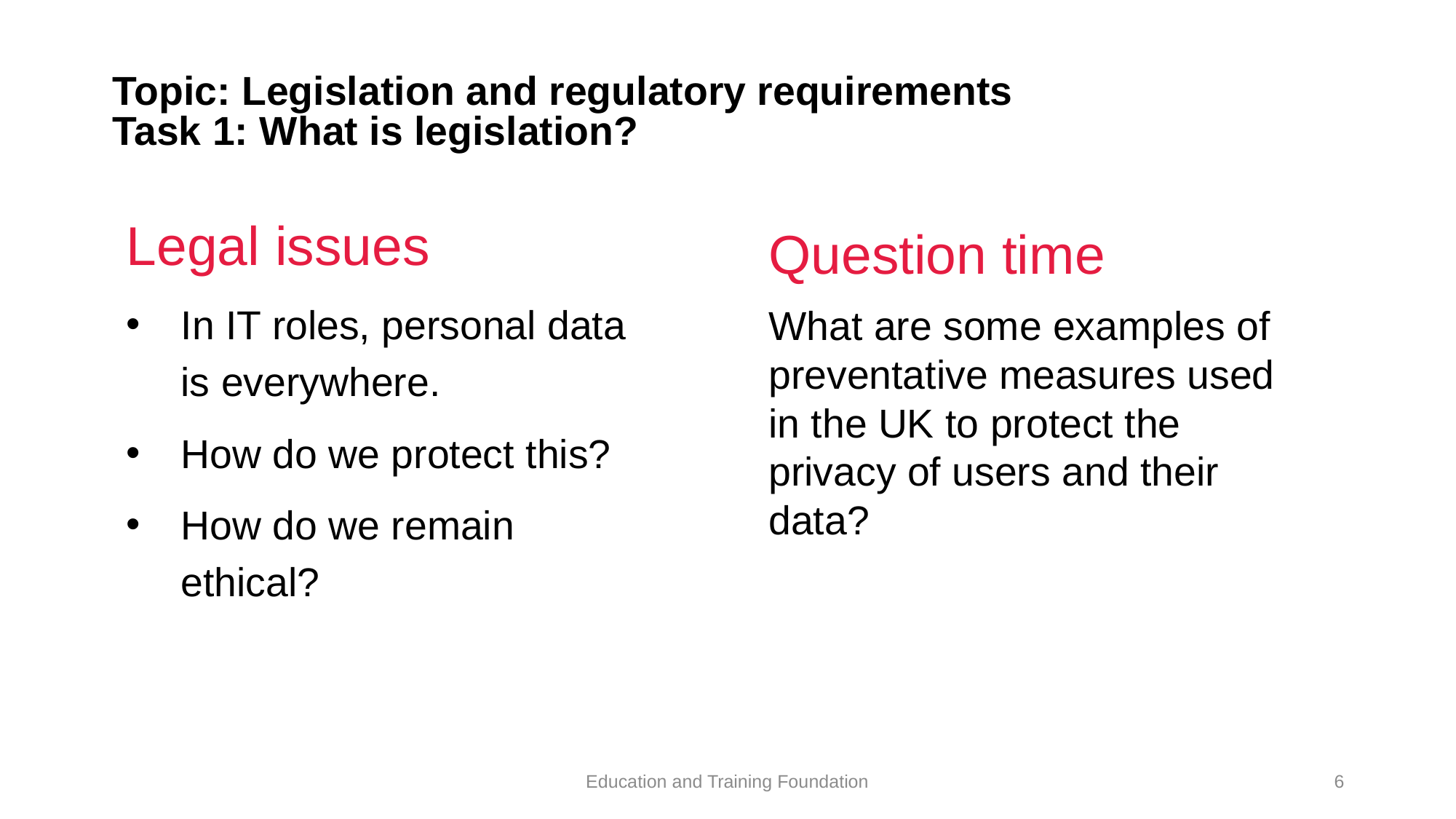

# Topic: Legislation and regulatory requirements Task 1: What is legislation?
Question time
What are some examples of preventative measures used in the UK to protect the privacy of users and their data?
Legal issues
In IT roles, personal data is everywhere.
How do we protect this?
How do we remain ethical?

Education and Training Foundation
6